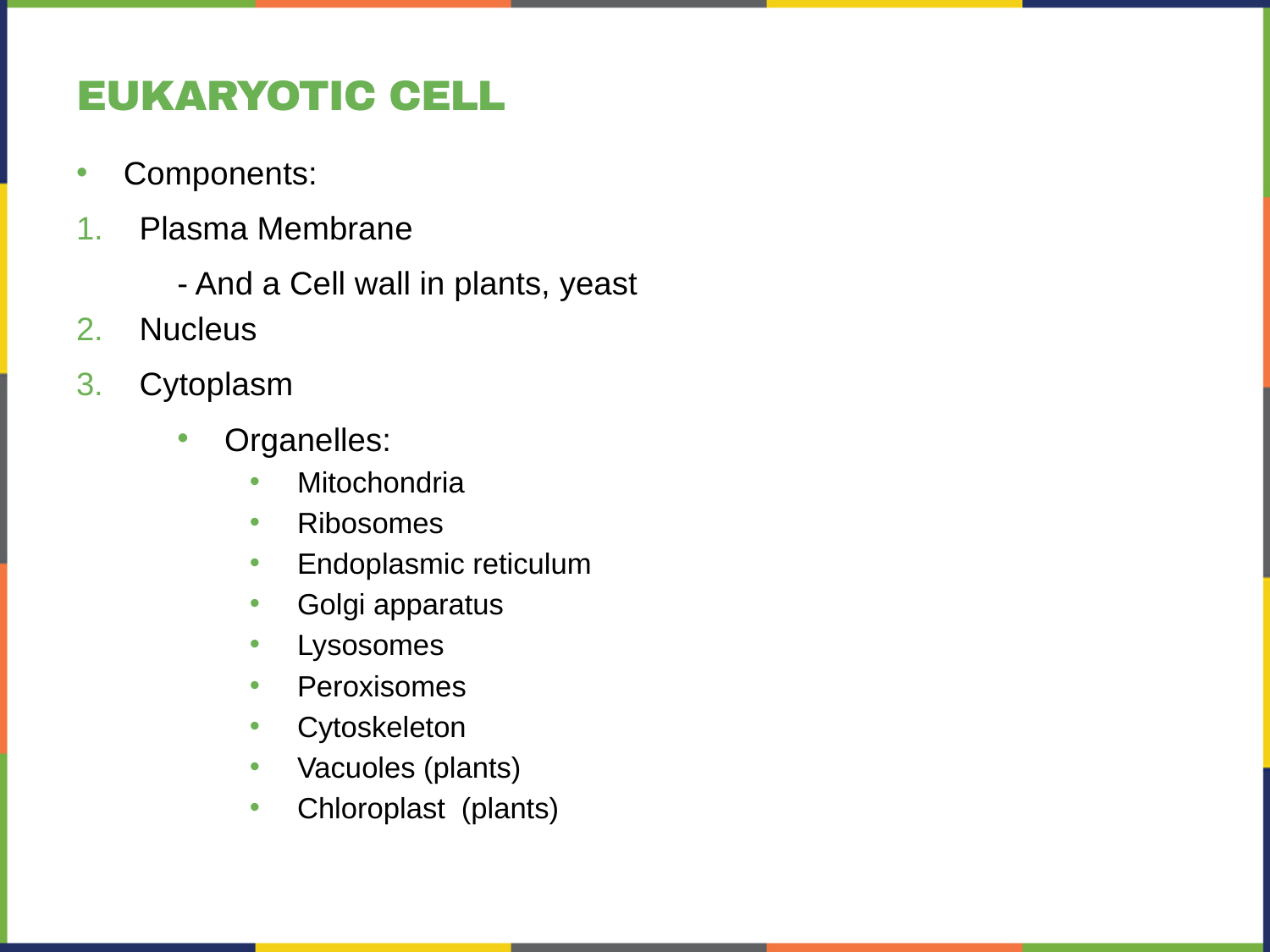

# Eukaryotic cell
Components:
Plasma Membrane
- And a Cell wall in plants, yeast
Nucleus
Cytoplasm
Organelles:
Mitochondria
Ribosomes
Endoplasmic reticulum
Golgi apparatus
Lysosomes
Peroxisomes
Cytoskeleton
Vacuoles (plants)
Chloroplast  (plants)